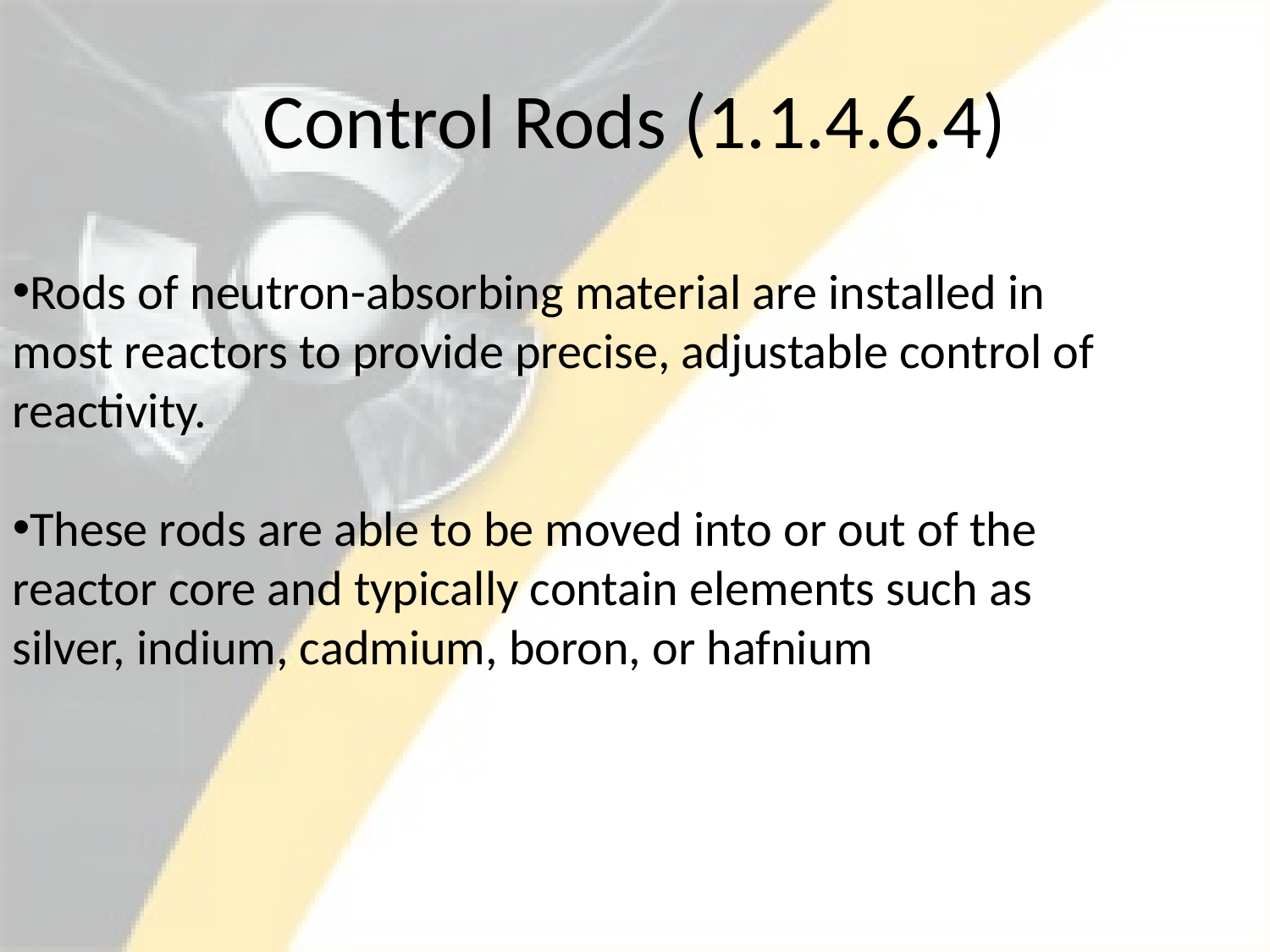

# Control Rods (1.1.4.6.4)
Rods of neutron-absorbing material are installed in most reactors to provide precise, adjustable control of reactivity.

These rods are able to be moved into or out of the reactor core and typically contain elements such as silver, indium, cadmium, boron, or hafnium